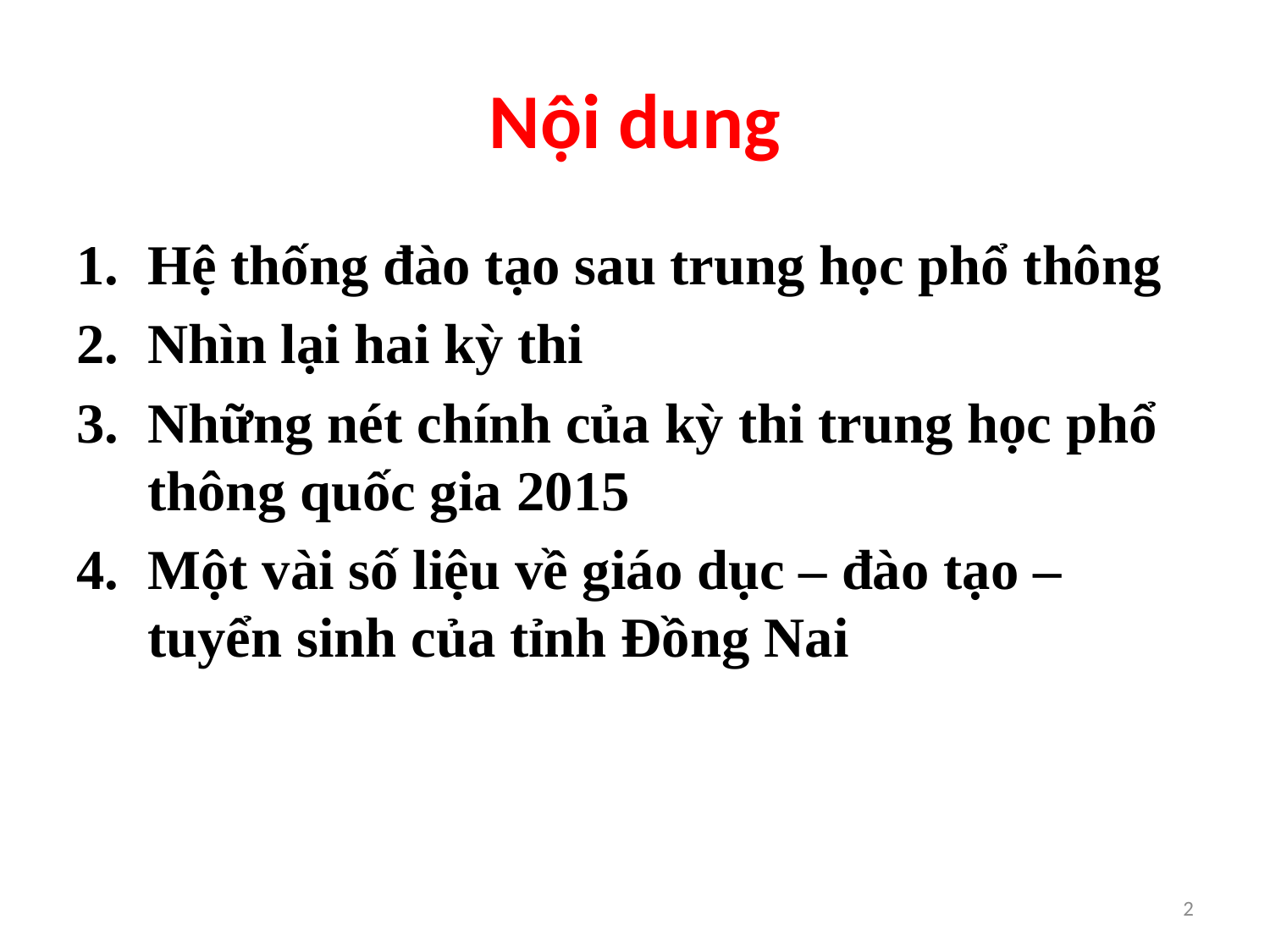

# Nội dung
Hệ thống đào tạo sau trung học phổ thông
Nhìn lại hai kỳ thi
Những nét chính của kỳ thi trung học phổ thông quốc gia 2015
Một vài số liệu về giáo dục – đào tạo – tuyển sinh của tỉnh Đồng Nai
2